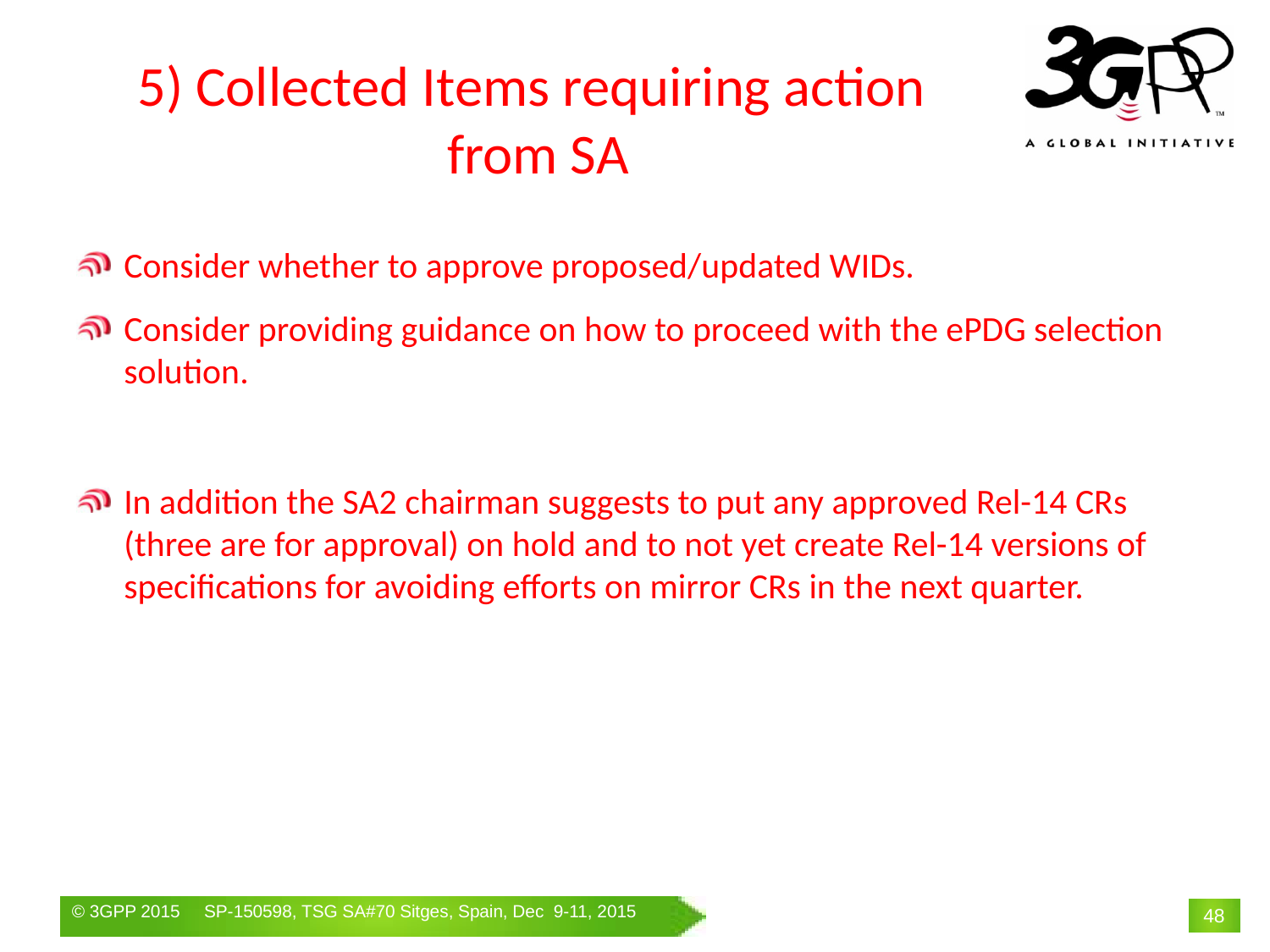

# 5) Collected Items requiring action from SA
Consider whether to approve proposed/updated WIDs.
Consider providing guidance on how to proceed with the ePDG selection solution.

In addition the SA2 chairman suggests to put any approved Rel-14 CRs (three are for approval) on hold and to not yet create Rel-14 versions of specifications for avoiding efforts on mirror CRs in the next quarter.